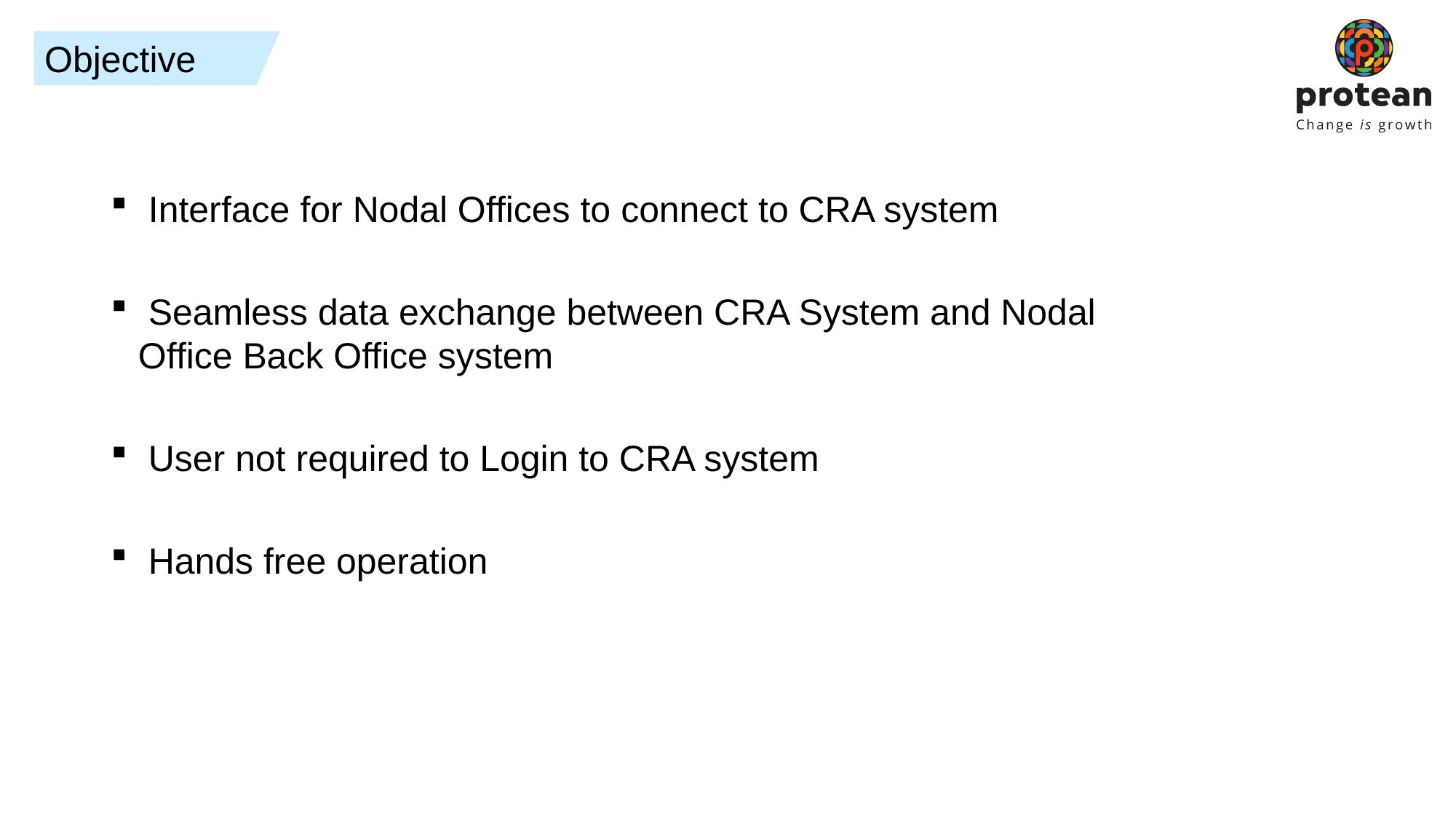

Objective

 Interface for Nodal Offices to connect to CRA system

 Seamless data exchange between CRA System and Nodal Office Back Office system

 User not required to Login to CRA system

 Hands free operation